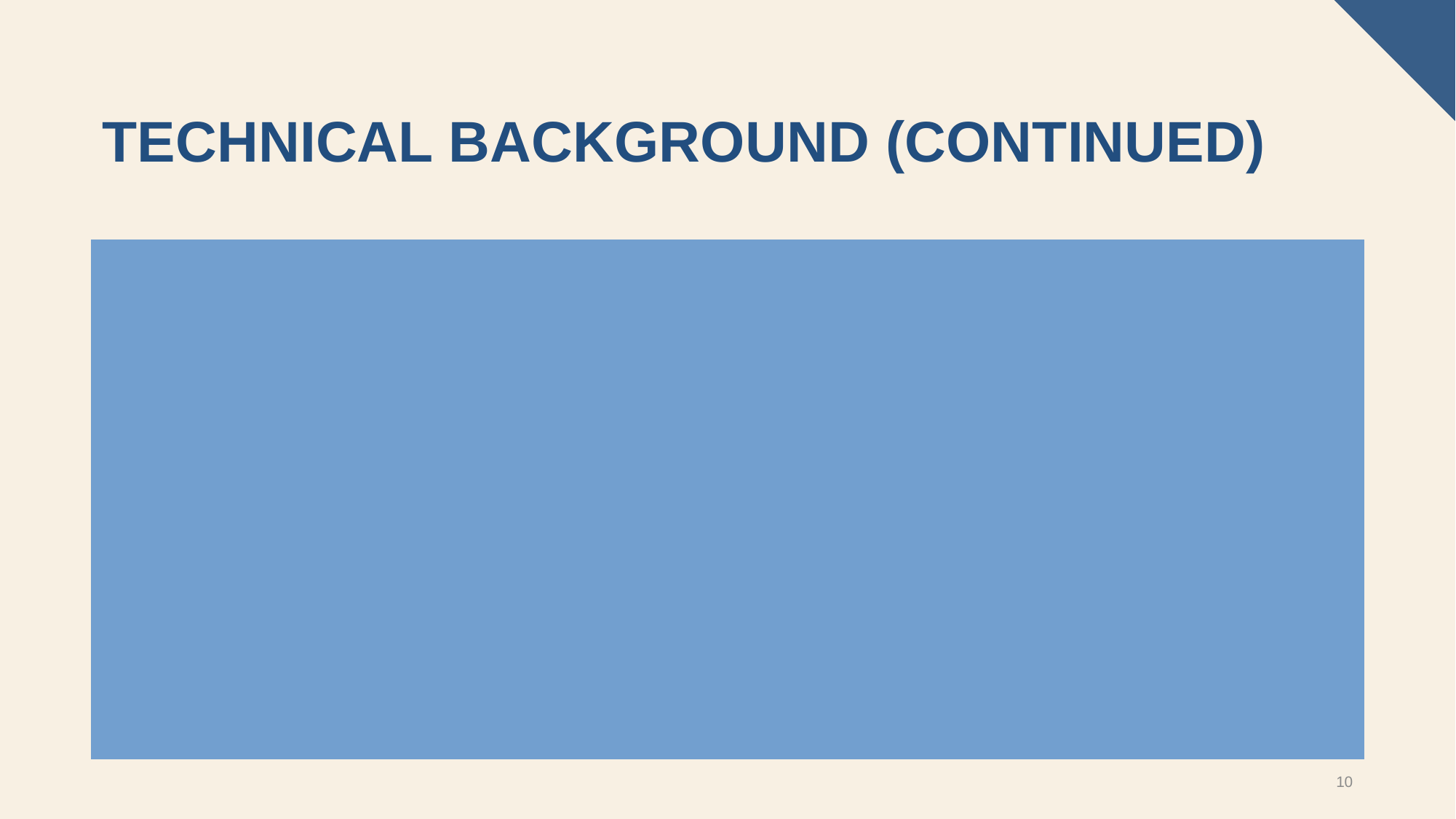

# Technical Background (continued)
The logical bridge device has an assigned dummy layer-3 IP address which is unused but required by the software.
Management access is accomplished using the Mikrotik WinBox software to connect directly via MAC address.
All traffic MUST pass through the Inline QoS Device, nothing else can be connected to the ISP’s gateway device.
10